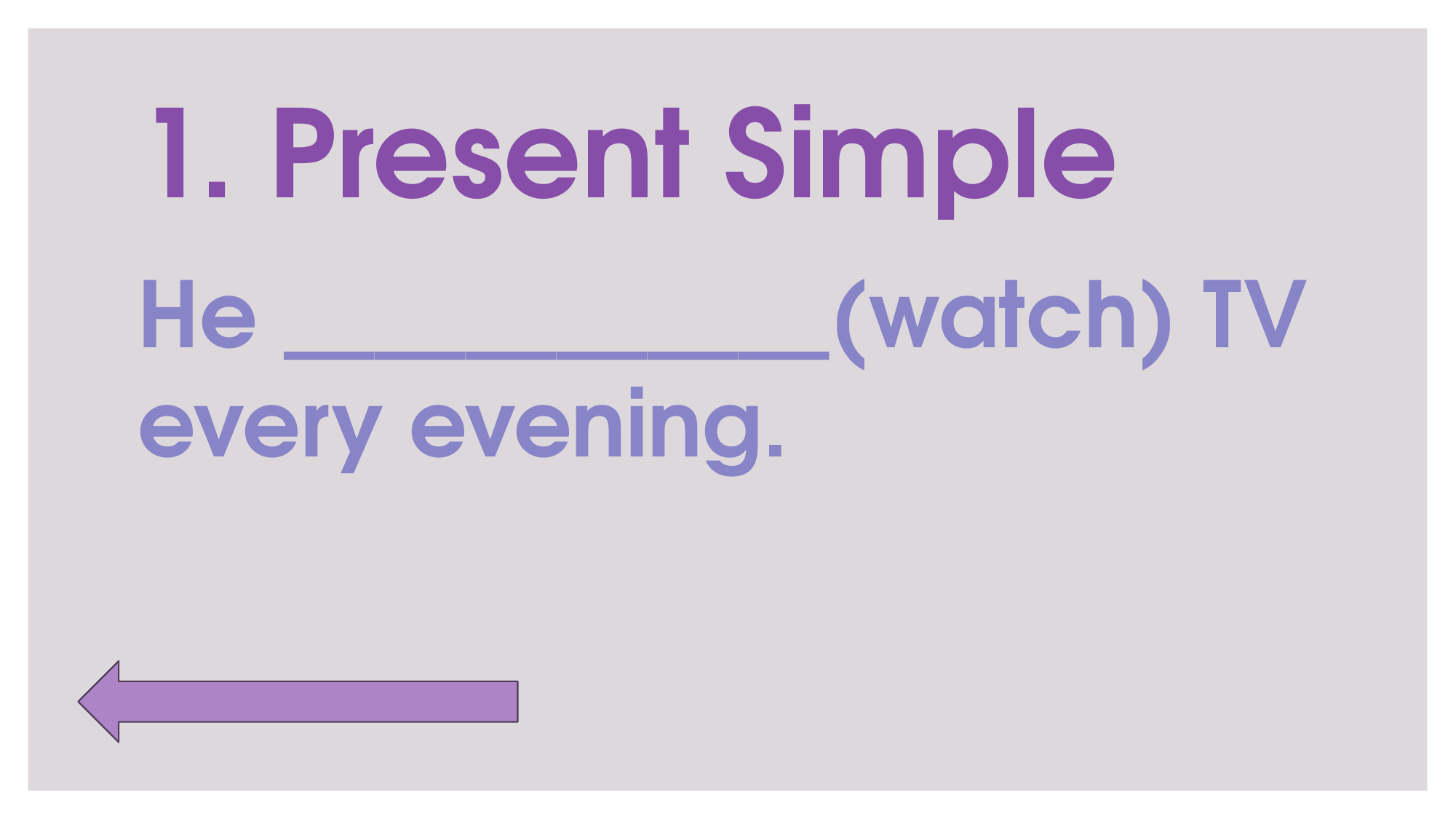

# 1. Present Simple
He ____________(watch) TV every evening.